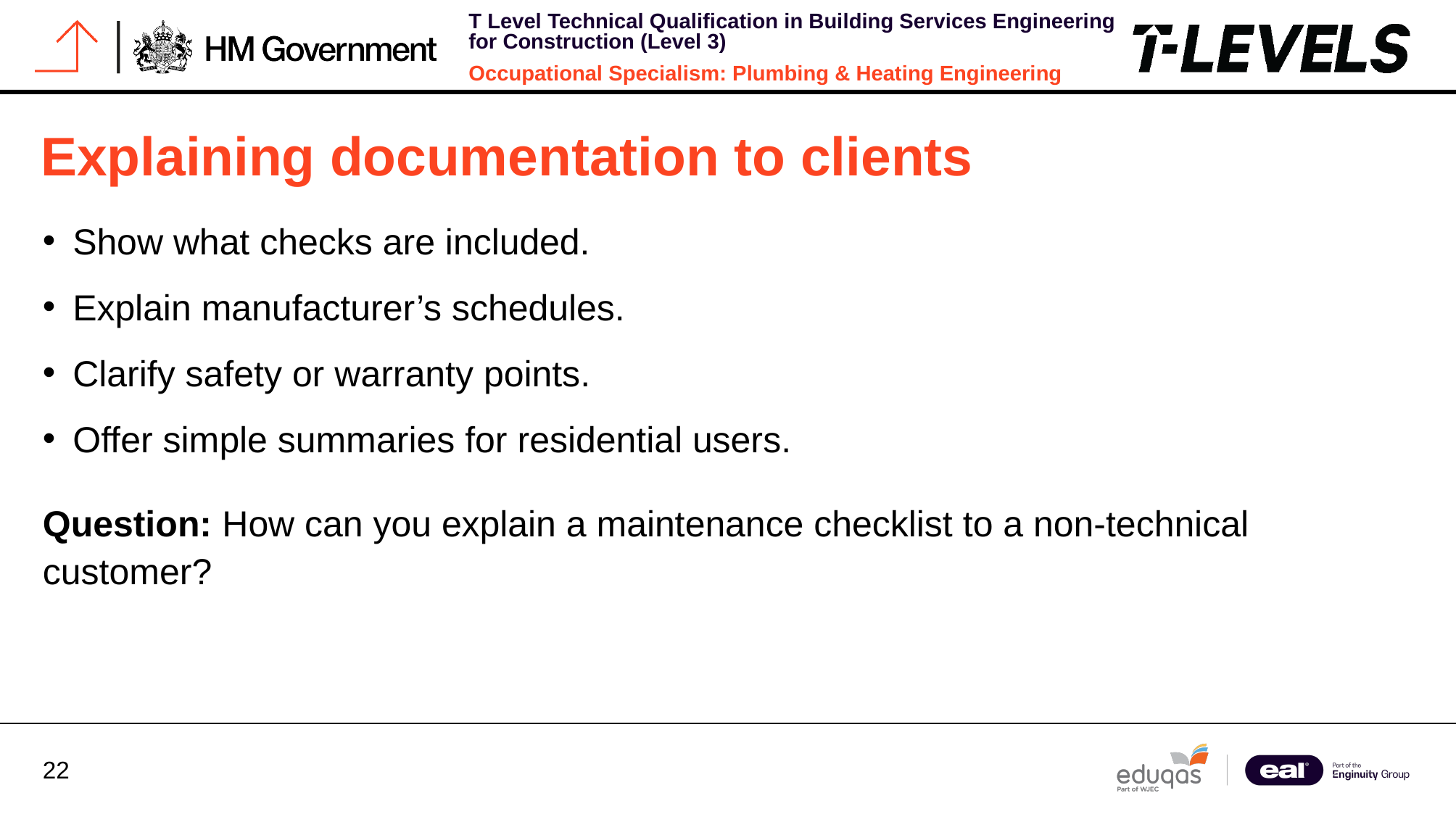

# Explaining documentation to clients
Show what checks are included.
Explain manufacturer’s schedules.
Clarify safety or warranty points.
Offer simple summaries for residential users.
Question: How can you explain a maintenance checklist to a non-technical customer?